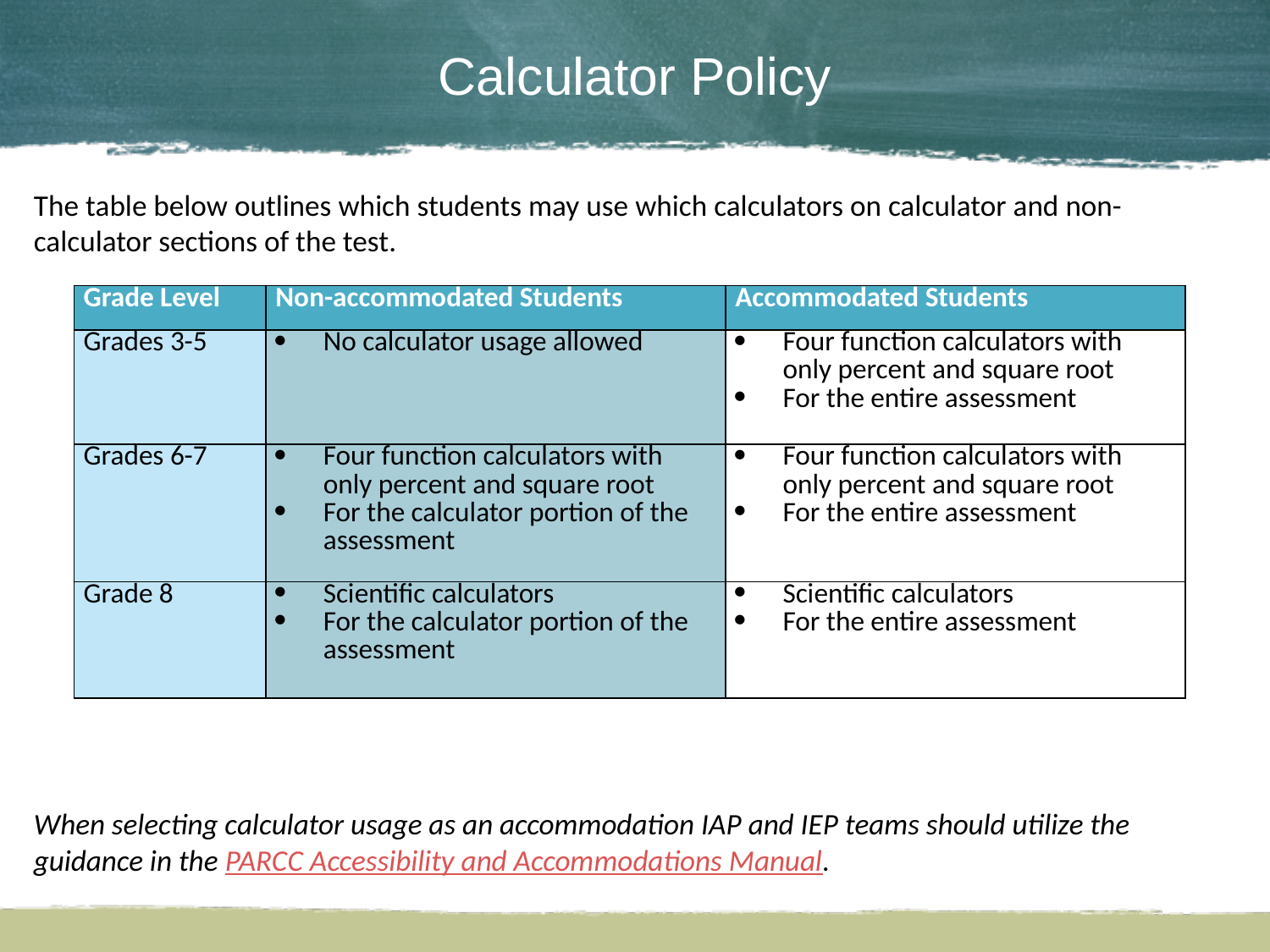

# Calculator Policy
The table below outlines which students may use which calculators on calculator and non-calculator sections of the test.

When selecting calculator usage as an accommodation IAP and IEP teams should utilize the guidance in the PARCC Accessibility and Accommodations Manual.
| Grade Level | Non-accommodated Students | Accommodated Students |
| --- | --- | --- |
| Grades 3-5 | No calculator usage allowed | Four function calculators with only percent and square root For the entire assessment |
| Grades 6-7 | Four function calculators with only percent and square root For the calculator portion of the assessment | Four function calculators with only percent and square root For the entire assessment |
| Grade 8 | Scientific calculators For the calculator portion of the assessment | Scientific calculators For the entire assessment |